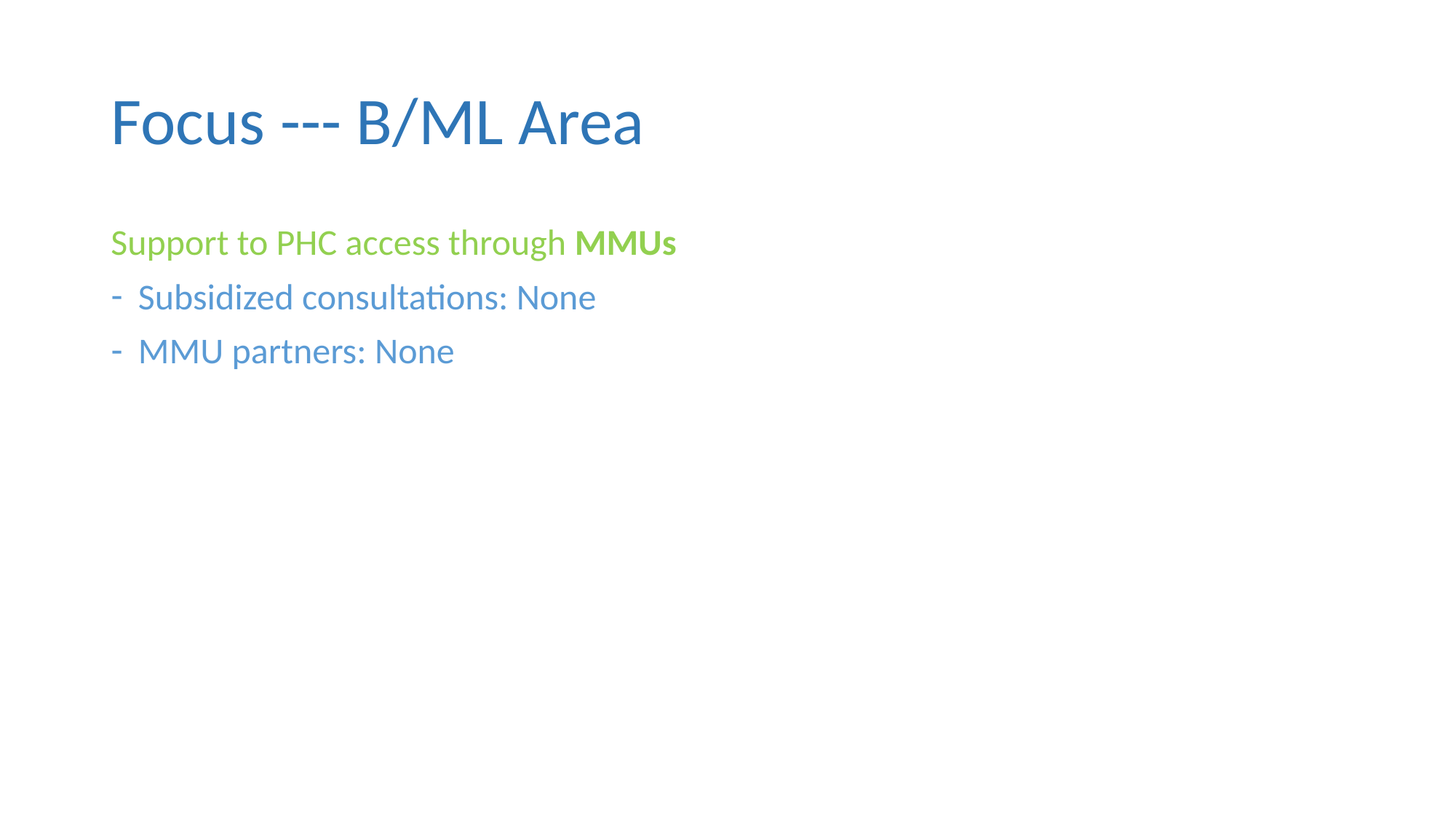

# Focus --- B/ML Area
Support to PHC access through MMUs
Subsidized consultations: None
MMU partners: None